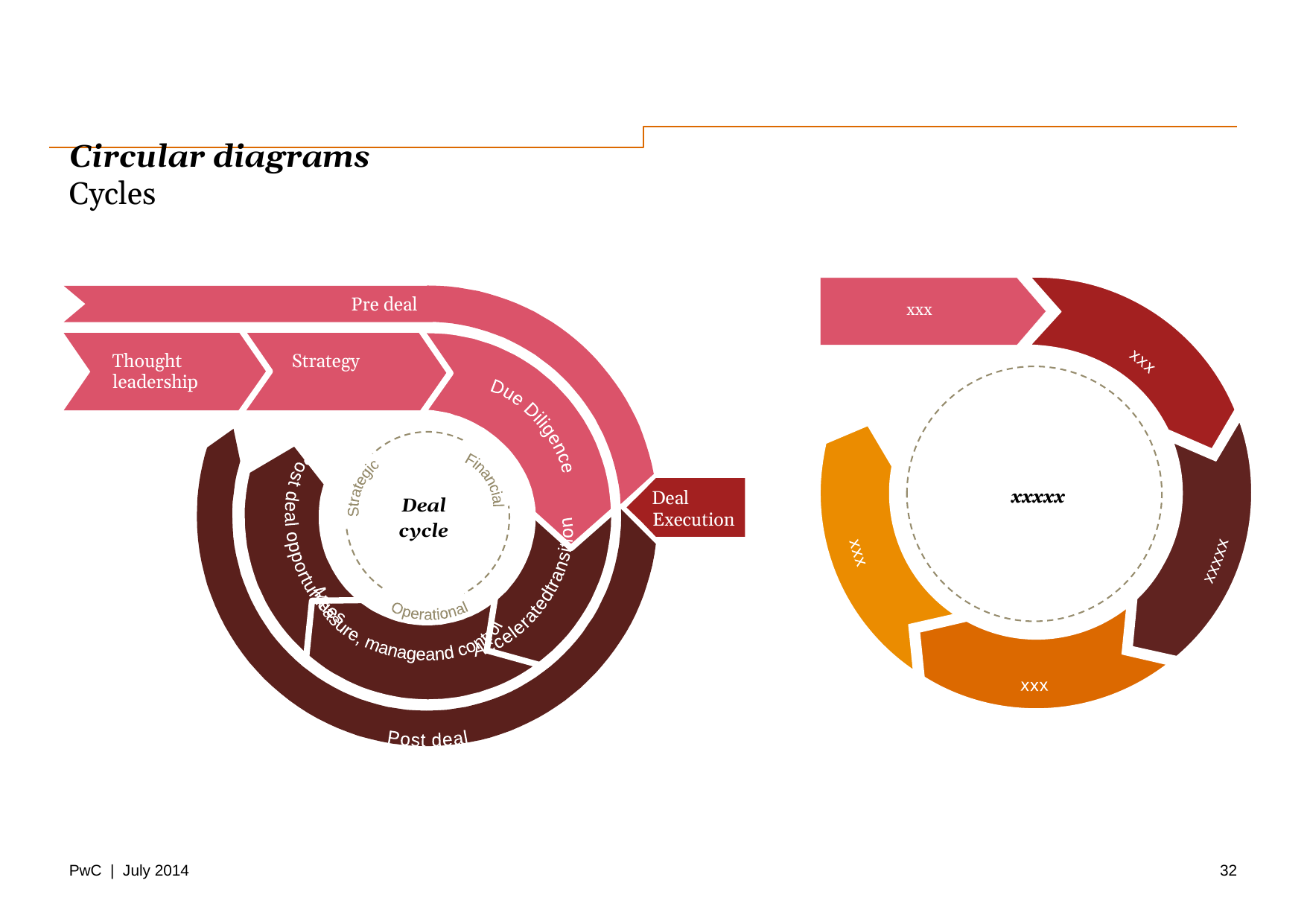

# Circular diagrams Cycles

xxx
xxx

xxxxx
xxx
xxxxx
xxx

Pre deal

Thought
Strategy
leadership
Due Diligence

Financial
Strategic

Operational

Deal
cycle

Post deal
 opportunities

Deal

Execution
Accelerated
transition

Measure, manage
and control

Post deal
32